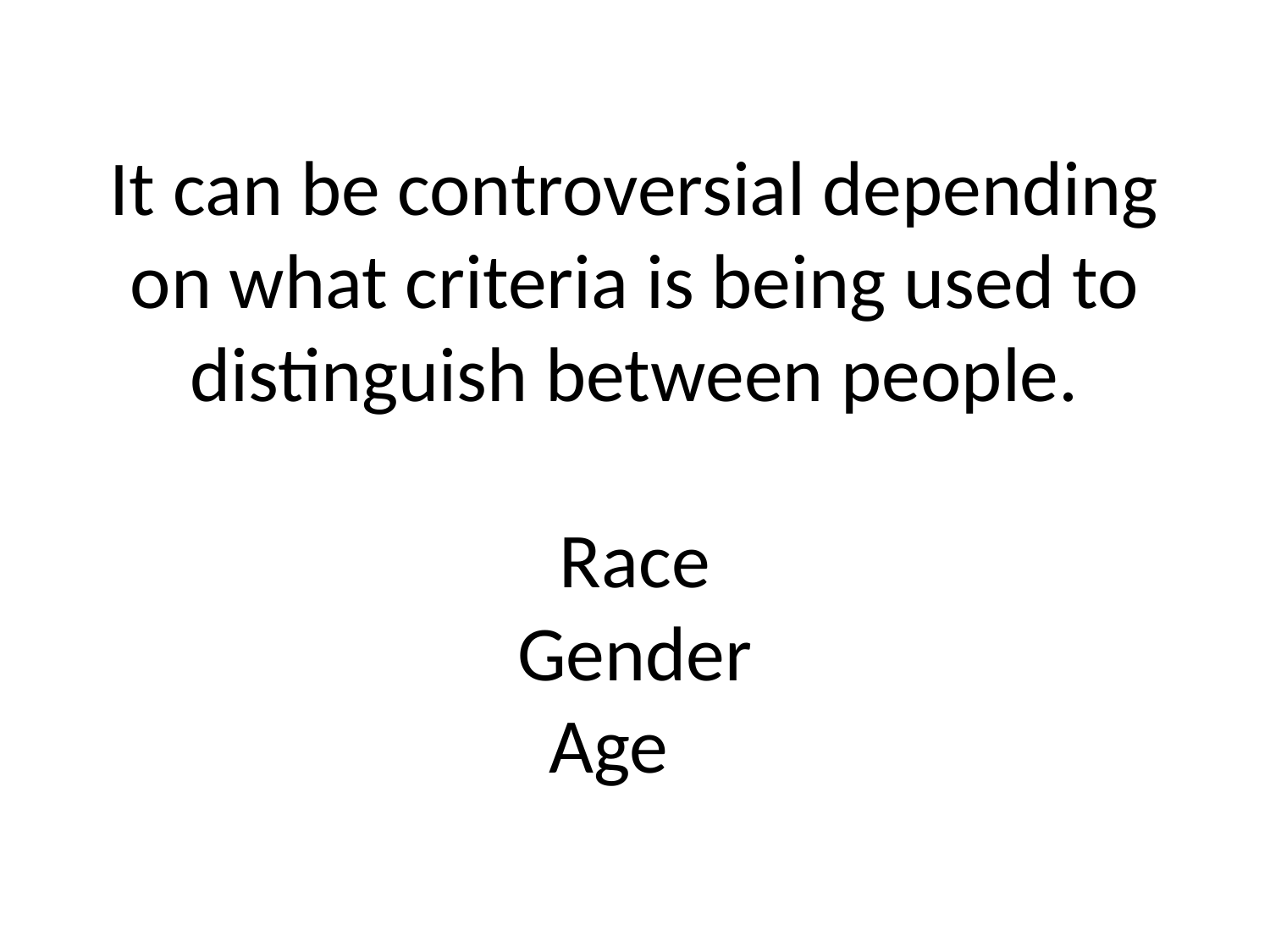

# It can be controversial depending on what criteria is being used to distinguish between people. Race Gender Age